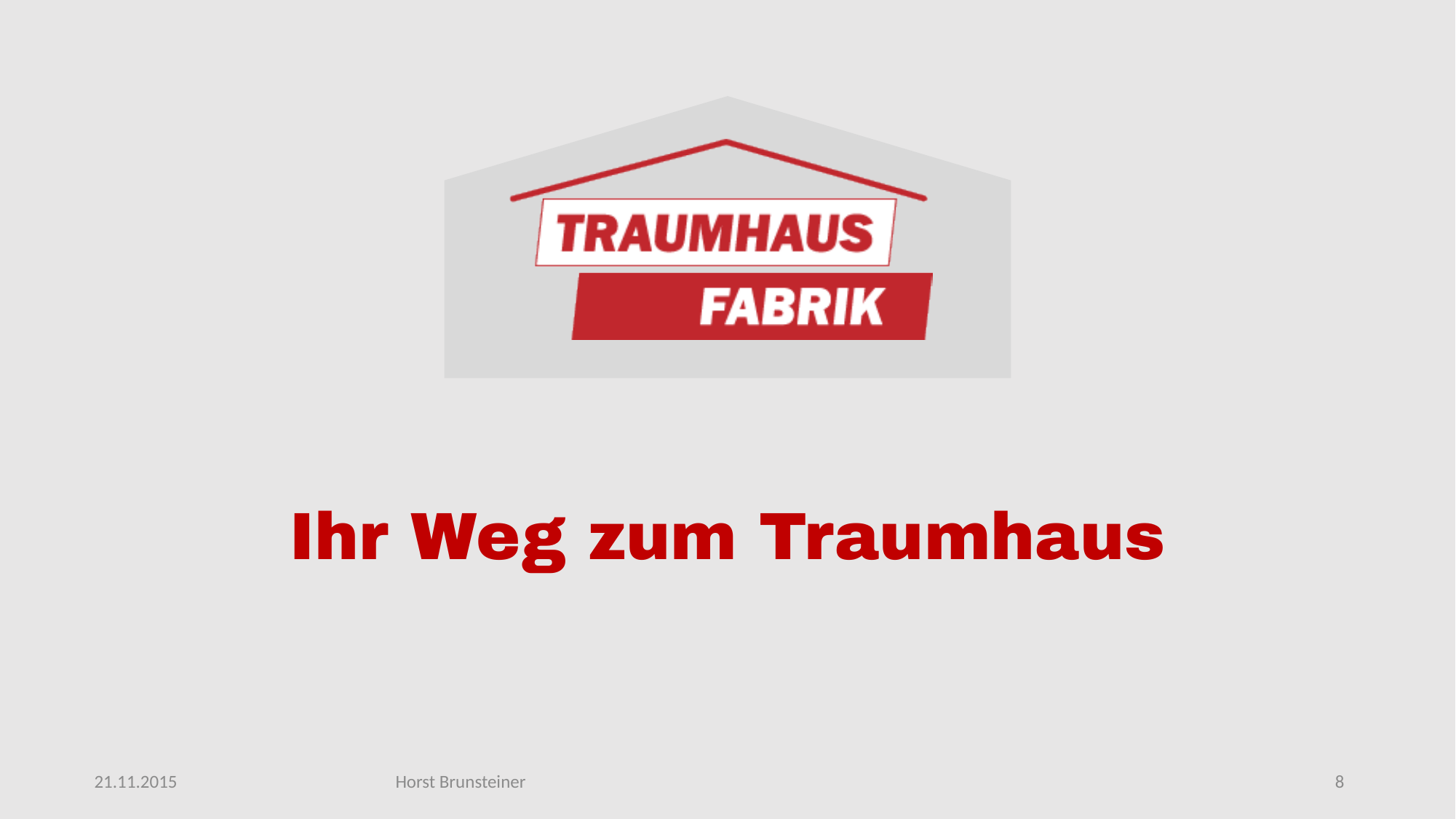

# Ihr Weg zum Traumhaus

21.11.2015
Horst Brunsteiner
8